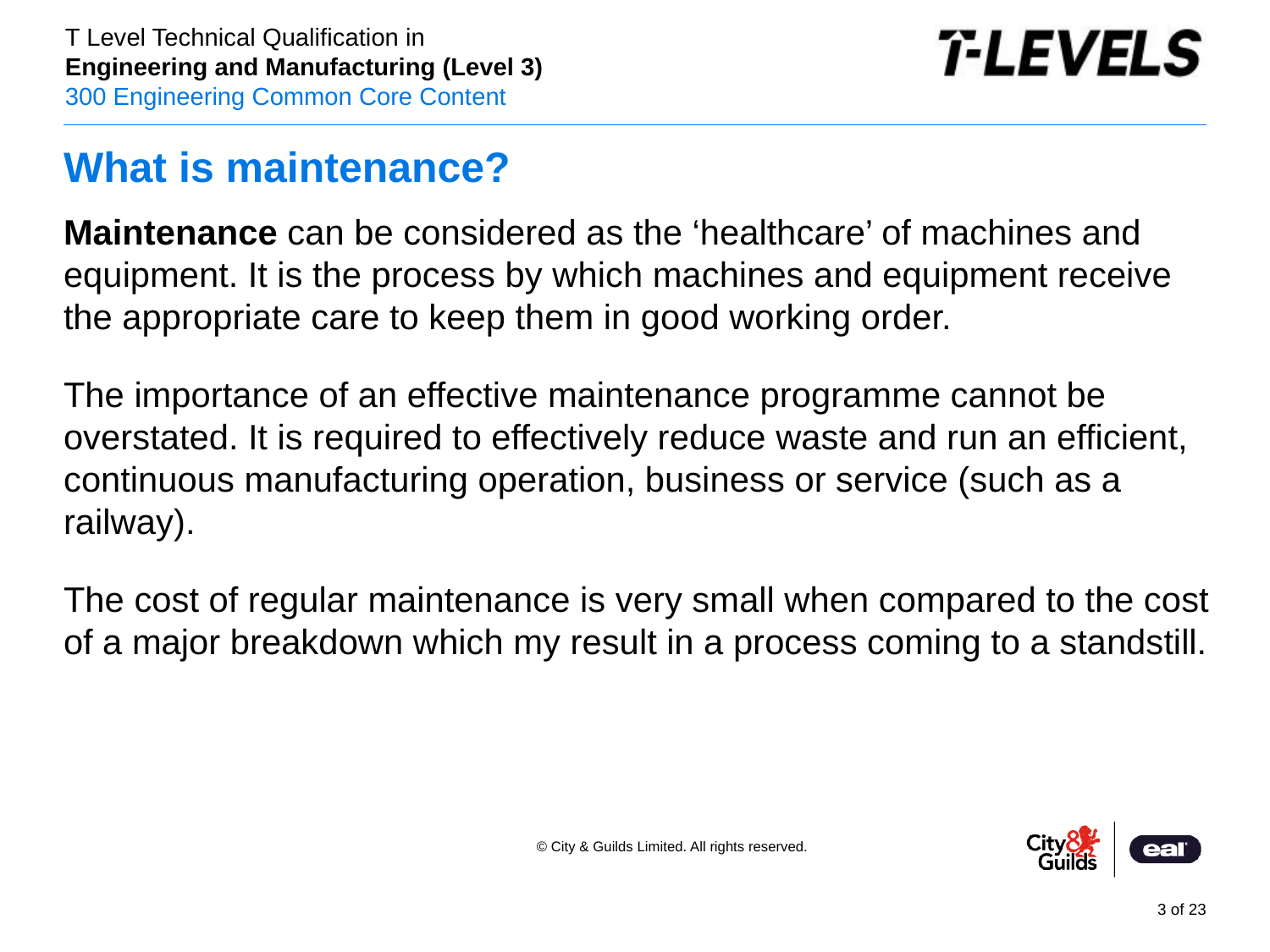

# What is maintenance?
Maintenance can be considered as the ‘healthcare’ of machines and equipment. It is the process by which machines and equipment receive the appropriate care to keep them in good working order.
The importance of an effective maintenance programme cannot be overstated. It is required to effectively reduce waste and run an efficient, continuous manufacturing operation, business or service (such as a railway).
The cost of regular maintenance is very small when compared to the cost of a major breakdown which my result in a process coming to a standstill.